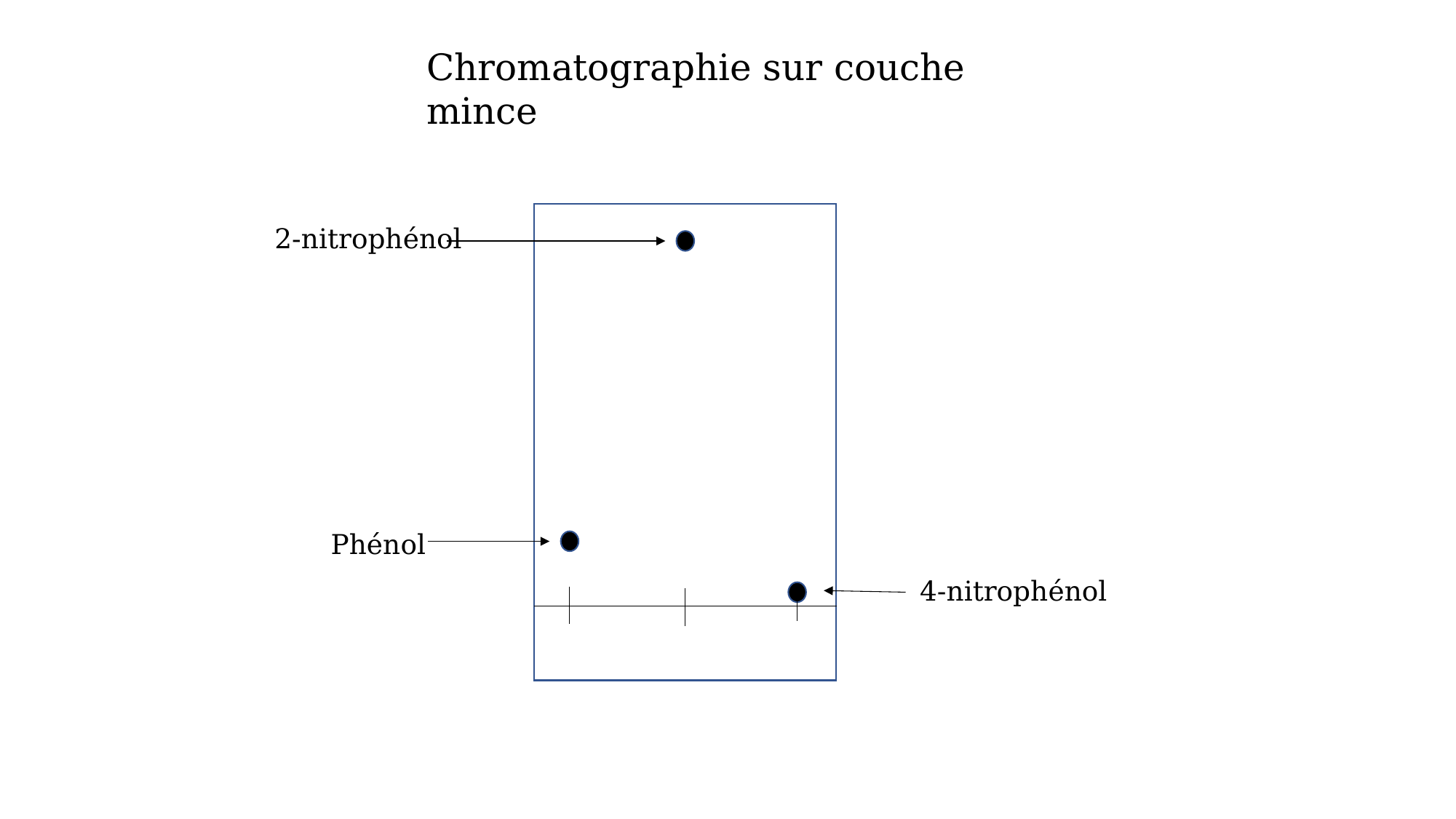

Chromatographie sur couche mince

2-nitrophénol

Phénol

4-nitrophénol